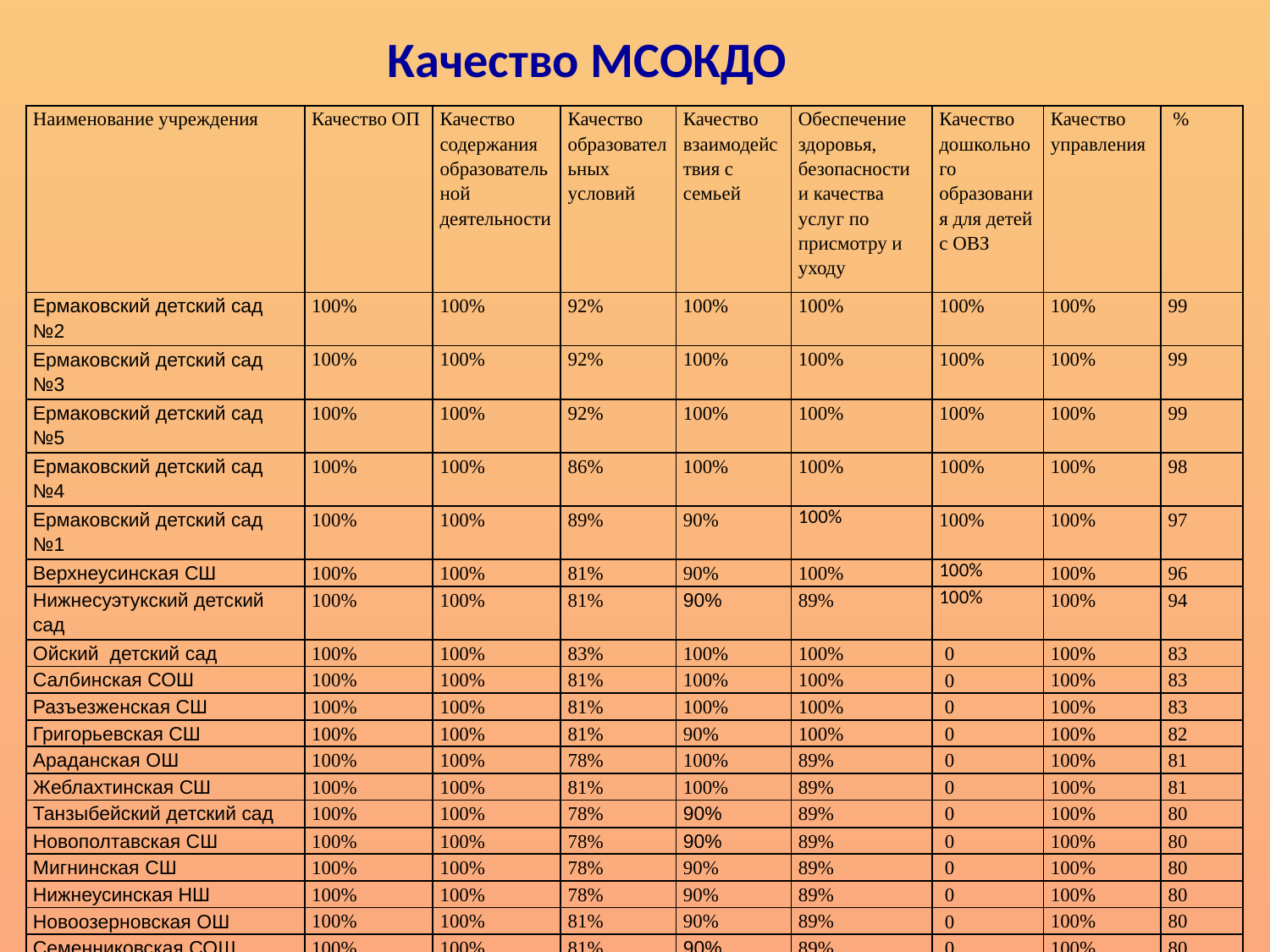

Качество МСОКДО

| Наименование учреждения | Качество ОП | Качество содержания образовательной деятельности | Качество образовательных условий | Качество взаимодействия с семьей | Обеспечение здоровья, безопасности и качества услуг по присмотру и уходу | Качество дошкольного образования для детей с ОВЗ | Качество управления | % |
| --- | --- | --- | --- | --- | --- | --- | --- | --- |
| Ермаковский детский сад №2 | 100% | 100% | 92% | 100% | 100% | 100% | 100% | 99 |
| Ермаковский детский сад №3 | 100% | 100% | 92% | 100% | 100% | 100% | 100% | 99 |
| Ермаковский детский сад №5 | 100% | 100% | 92% | 100% | 100% | 100% | 100% | 99 |
| Ермаковский детский сад №4 | 100% | 100% | 86% | 100% | 100% | 100% | 100% | 98 |
| Ермаковский детский сад №1 | 100% | 100% | 89% | 90% | 100% | 100% | 100% | 97 |
| Верхнеусинская СШ | 100% | 100% | 81% | 90% | 100% | 100% | 100% | 96 |
| Нижнесуэтукский детский сад | 100% | 100% | 81% | 90% | 89% | 100% | 100% | 94 |
| Ойский детский сад | 100% | 100% | 83% | 100% | 100% | 0 | 100% | 83 |
| Салбинская СОШ | 100% | 100% | 81% | 100% | 100% | 0 | 100% | 83 |
| Разъезженская СШ | 100% | 100% | 81% | 100% | 100% | 0 | 100% | 83 |
| Григорьевская СШ | 100% | 100% | 81% | 90% | 100% | 0 | 100% | 82 |
| Араданская ОШ | 100% | 100% | 78% | 100% | 89% | 0 | 100% | 81 |
| Жеблахтинская СШ | 100% | 100% | 81% | 100% | 89% | 0 | 100% | 81 |
| Танзыбейский детский сад | 100% | 100% | 78% | 90% | 89% | 0 | 100% | 80 |
| Новополтавская СШ | 100% | 100% | 78% | 90% | 89% | 0 | 100% | 80 |
| Мигнинская СШ | 100% | 100% | 78% | 90% | 89% | 0 | 100% | 80 |
| Нижнеусинская НШ | 100% | 100% | 78% | 90% | 89% | 0 | 100% | 80 |
| Новоозерновская ОШ | 100% | 100% | 81% | 90% | 89% | 0 | 100% | 80 |
| Семенниковская СОШ | 100% | 100% | 81% | 90% | 89% | 0 | 100% | 80 |